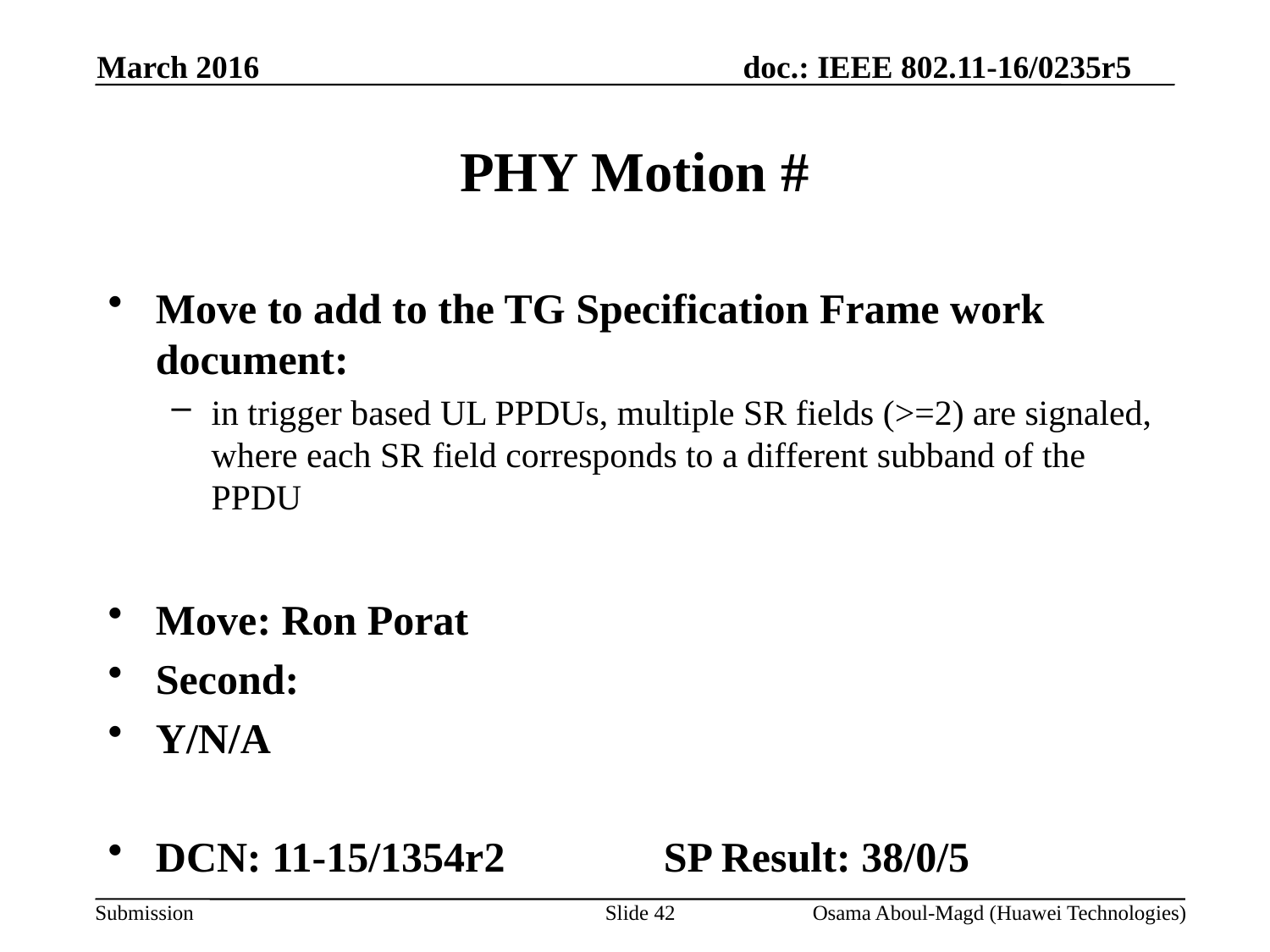

March 2016
# PHY Motion #
Move to add to the TG Specification Frame work document:
in trigger based UL PPDUs, multiple SR fields (>=2) are signaled, where each SR field corresponds to a different subband of the PPDU

Move: Ron Porat
Second:
Y/N/A

DCN: 11-15/1354r2		SP Result: 38/0/5

Slide 42
Osama Aboul-Magd (Huawei Technologies)